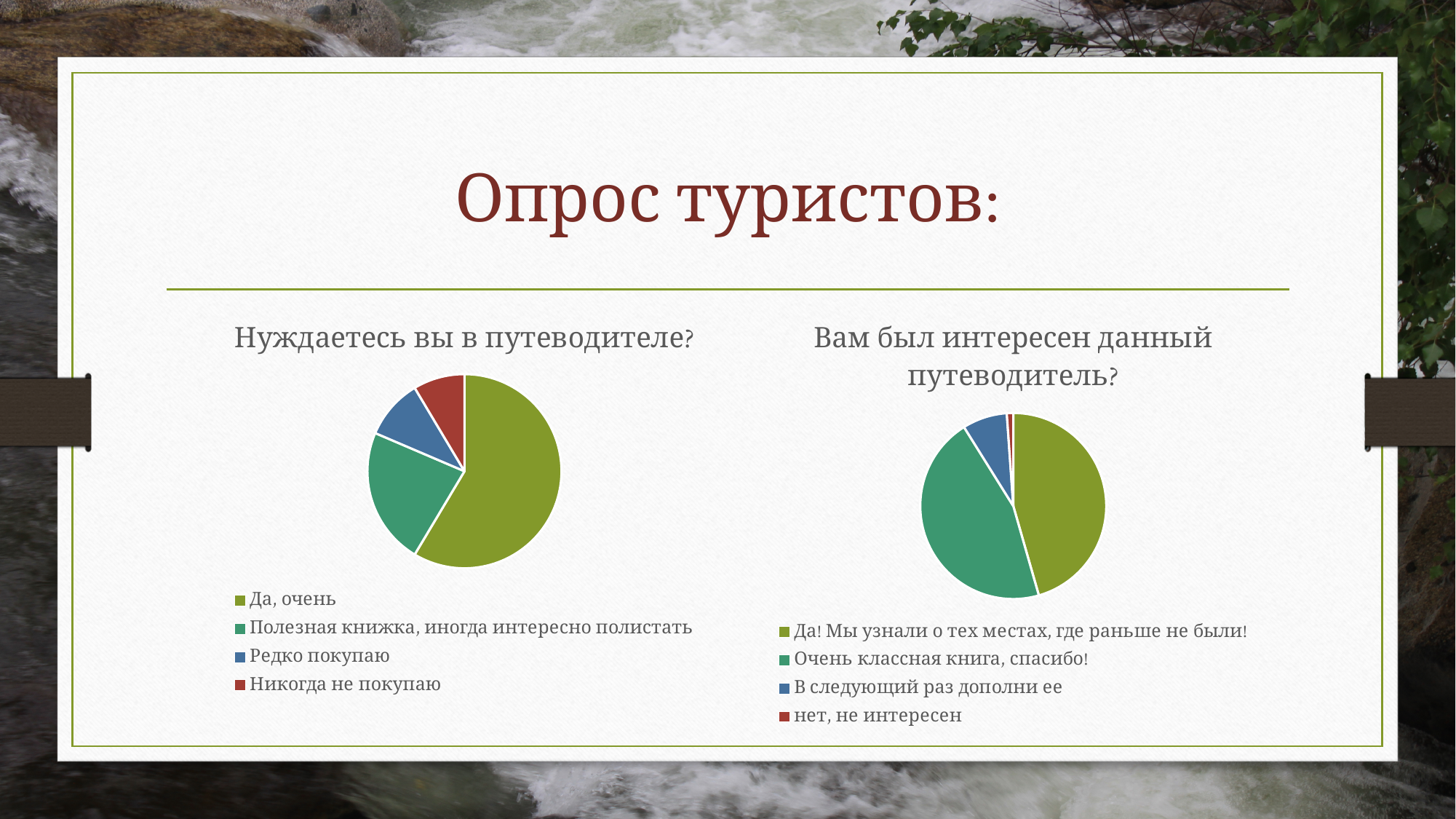

# Опрос туристов:

### Chart:

| Category | Нуждаетесь вы в путеводителе? |
|---|---|
| Да, очень | 8.2 |
| Полезная книжка, иногда интересно полистать | 3.2 |
| Редко покупаю | 1.4 |
| Никогда не покупаю | 1.2 |

### Chart:

| Category | Вам был интересен данный путеводитель? |
|---|---|
| Да! Мы узнали о тех местах, где раньше не были! | 8.2 |
| Очень классная книга, спасибо! | 8.2 |
| В следующий раз дополни ее | 1.4 |
| нет, не интересен | 0.2 |